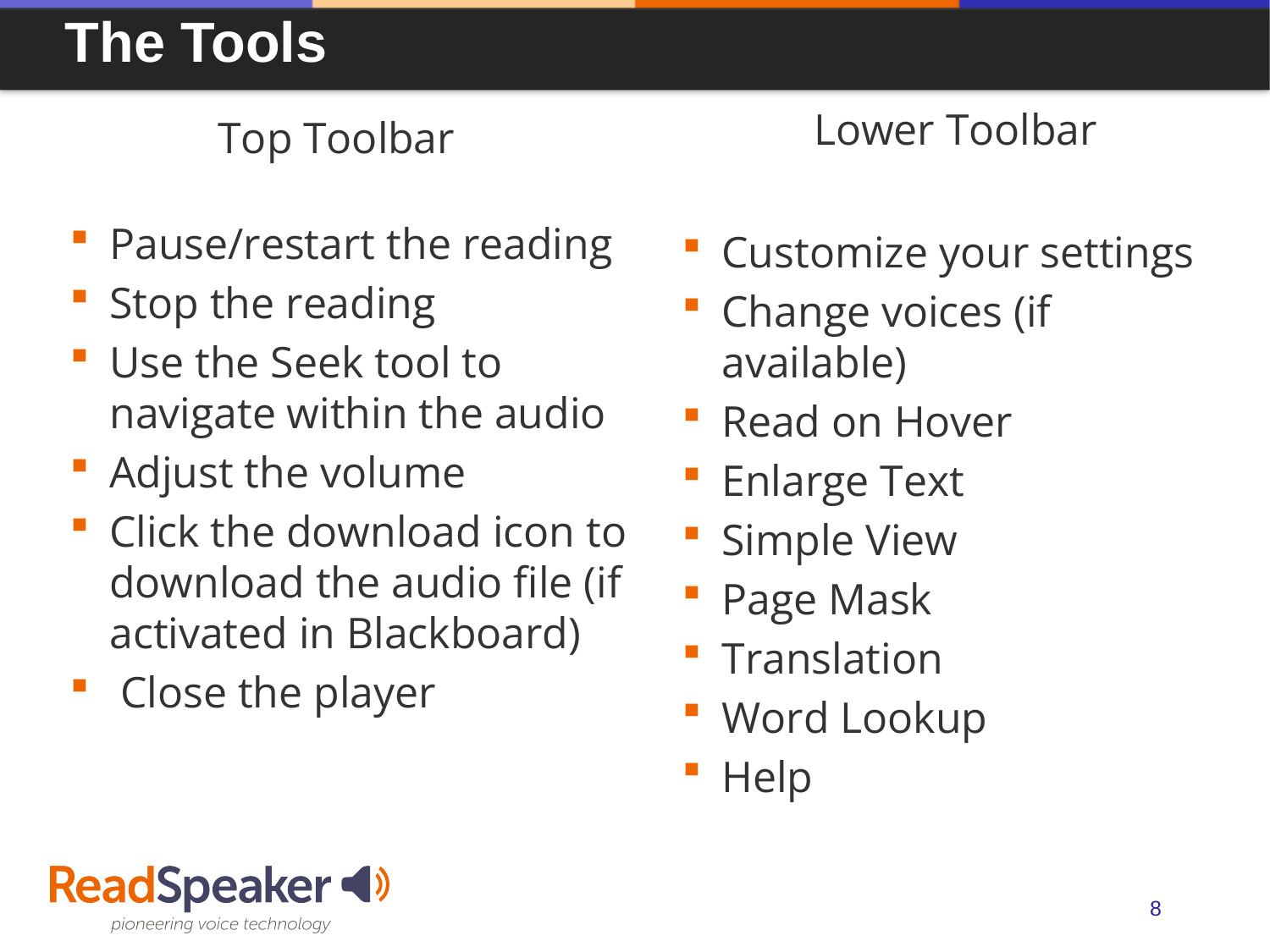

# The Tools
Lower Toolbar
Top Toolbar
Pause/restart the reading
Stop the reading
Use the Seek tool to navigate within the audio
Adjust the volume
Click the download icon to download the audio file (if activated in Blackboard)
 Close the player

Customize your settings
Change voices (if available)
Read on Hover
Enlarge Text
Simple View
Page Mask
Translation
Word Lookup
Help

8